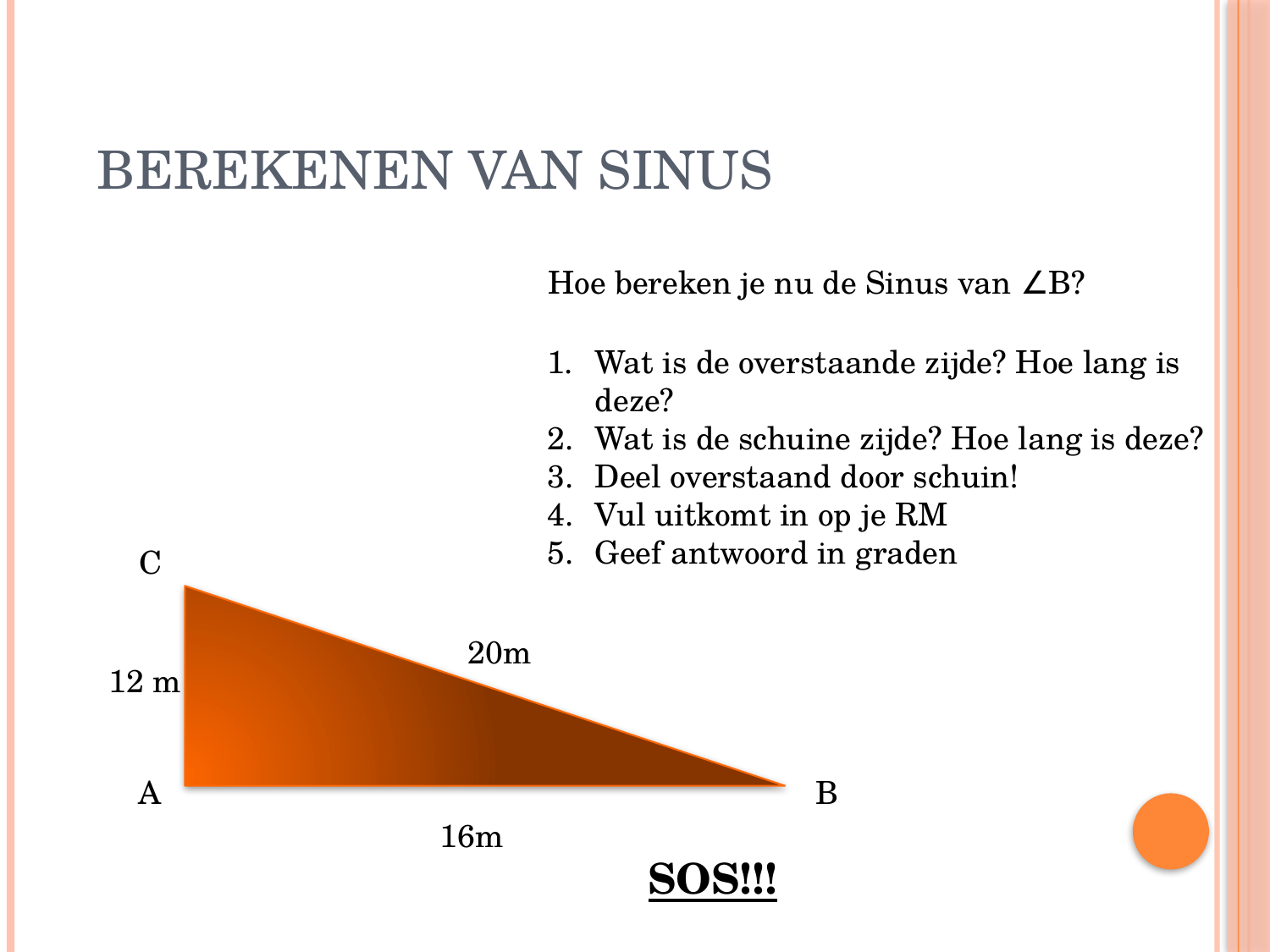

# Berekenen van Sinus
Hoe bereken je nu de Sinus van ∠B?
Wat is de overstaande zijde? Hoe lang is deze?
Wat is de schuine zijde? Hoe lang is deze?
Deel overstaand door schuin!
Vul uitkomt in op je RM
Geef antwoord in graden
C

20m
12 m
A
B
16m
SOS!!!